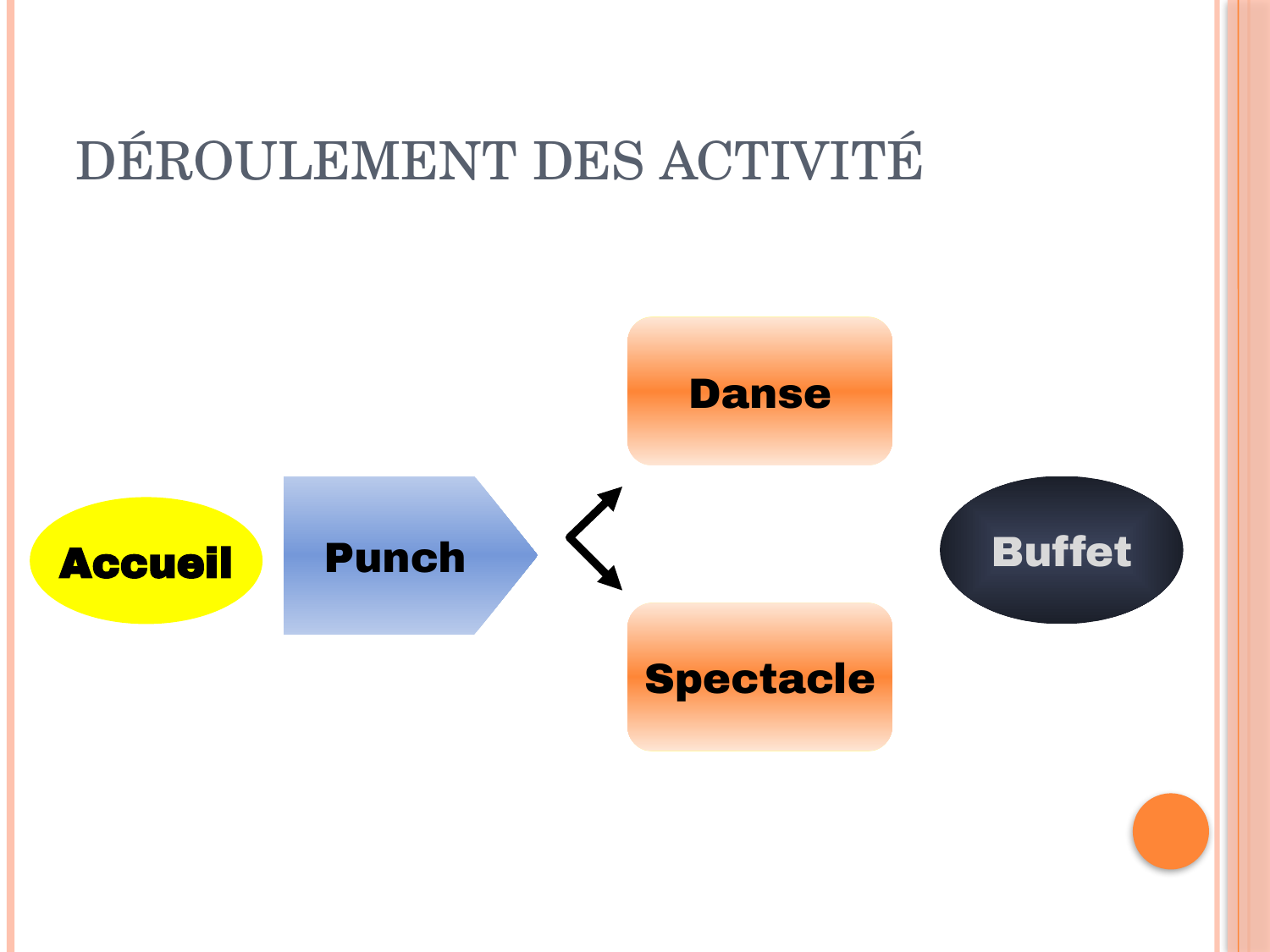

# Déroulement des activité
Danse
Punch
Buffet

Accueil
Spectacle